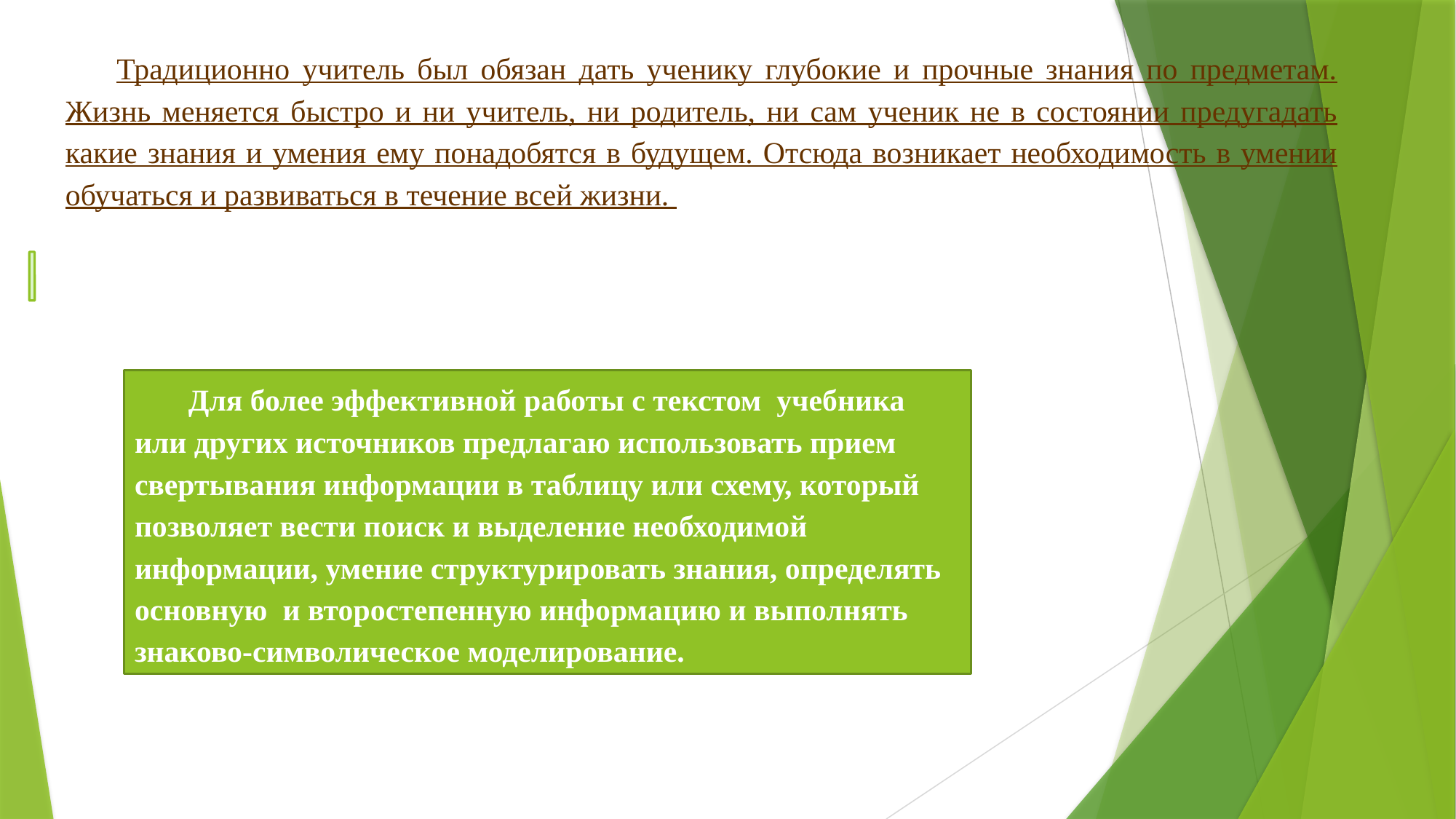

Традиционно учитель был обязан дать ученику глубокие и прочные знания по предметам. Жизнь меняется быстро и ни учитель, ни родитель, ни сам ученик не в состоянии предугадать какие знания и умения ему понадобятся в будущем. Отсюда возникает необходимость в умении обучаться и развиваться в течение всей жизни.

Для более эффективной работы с текстом  учебника или других источников предлагаю использовать прием  свертывания информации в таблицу или схему, который позволяет вести поиск и выделение необходимой информации, умение структурировать знания, определять основную  и второстепенную информацию и выполнять знаково-символическое моделирование.